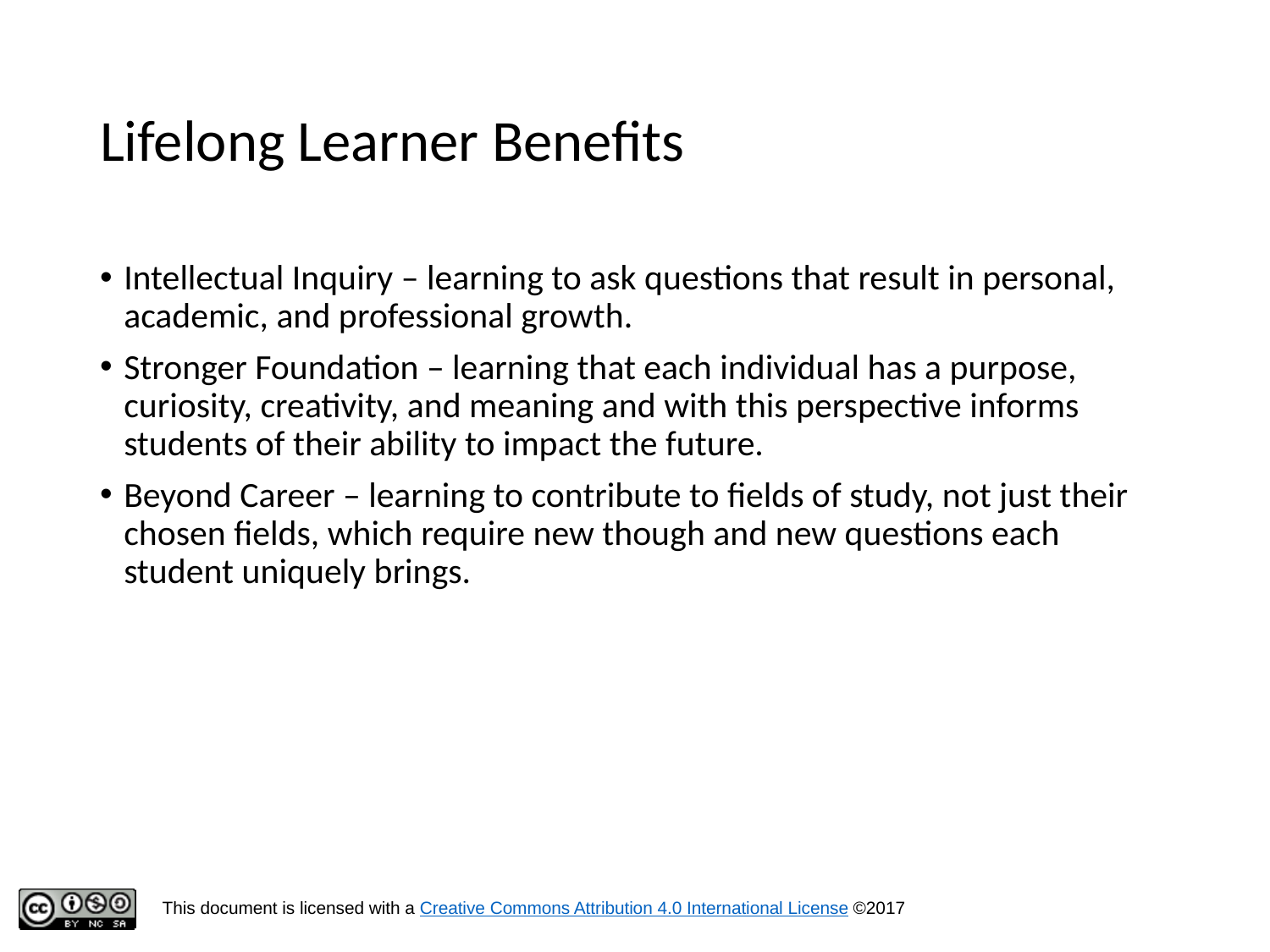

# Lifelong Learner Benefits
Intellectual Inquiry – learning to ask questions that result in personal, academic, and professional growth.
Stronger Foundation – learning that each individual has a purpose, curiosity, creativity, and meaning and with this perspective informs students of their ability to impact the future.
Beyond Career – learning to contribute to fields of study, not just their chosen fields, which require new though and new questions each student uniquely brings.